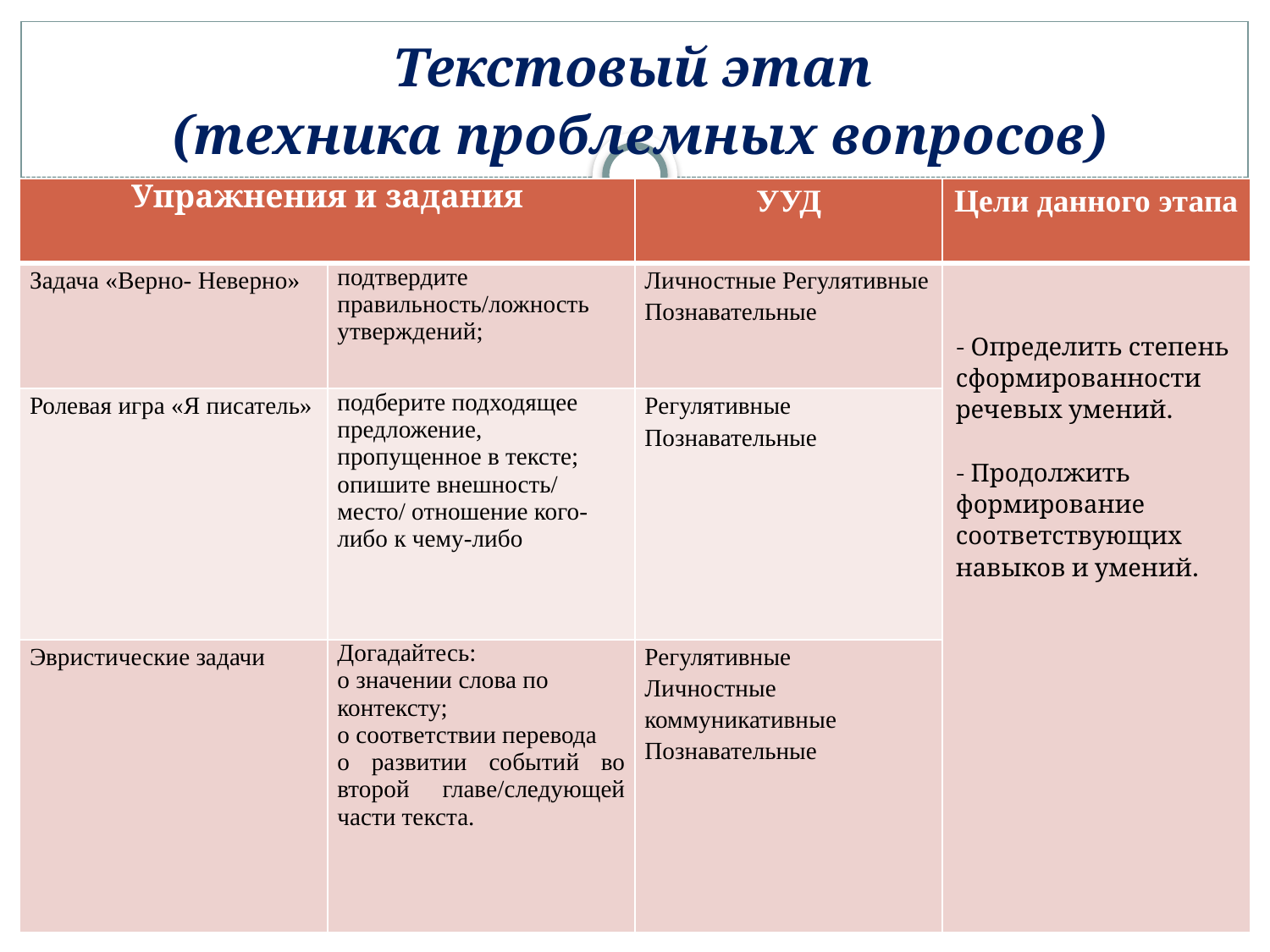

# Текстовый этап (техника проблемных вопросов)
| Упражнения и задания |  | УУД | Цели данного этапа |
| --- | --- | --- | --- |
| Задача «Верно- Неверно» | подтвердите правильность/ложность утверждений; | Личностные Регулятивные Познавательные | - Определить степень сформированности речевых умений.   - Продолжить формирование соответствующих навыков и умений. |
| Ролевая игра «Я писатель» | подберите подходящее предложение, пропущенное в тексте; опишите внешность/ место/ отношение кого-либо к чему-либо | Регулятивные Познавательные |  |
| Эвристические задачи | Догадайтесь: о значении слова по контексту; о соответствии перевода о развитии событий во второй главе/следующей части текста. | Регулятивные Личностные коммуникативные Познавательные |  |